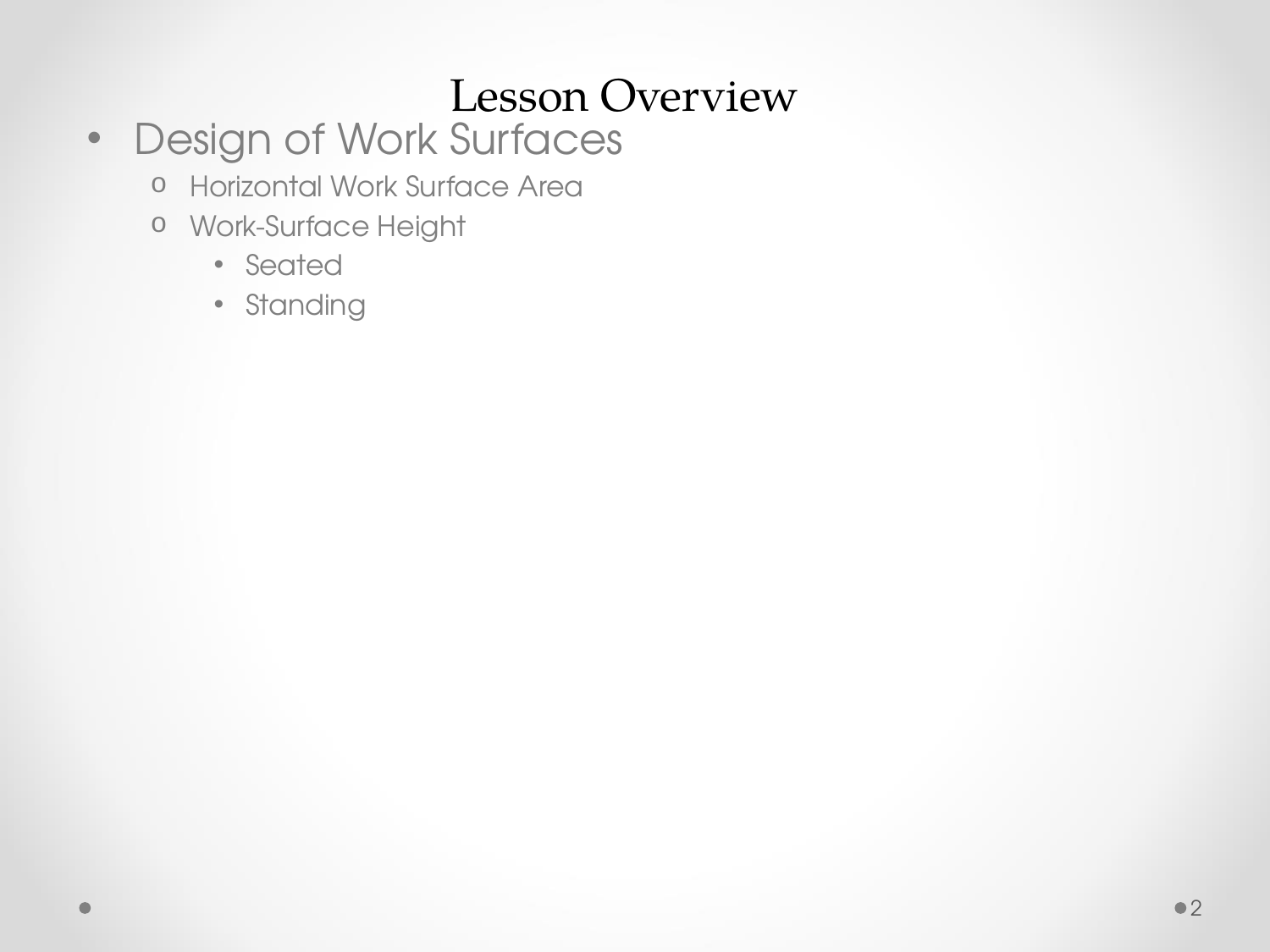

# Lesson Overview

Design of Work Surfaces
Horizontal Work Surface Area
Work-Surface Height
Seated
Standing
2